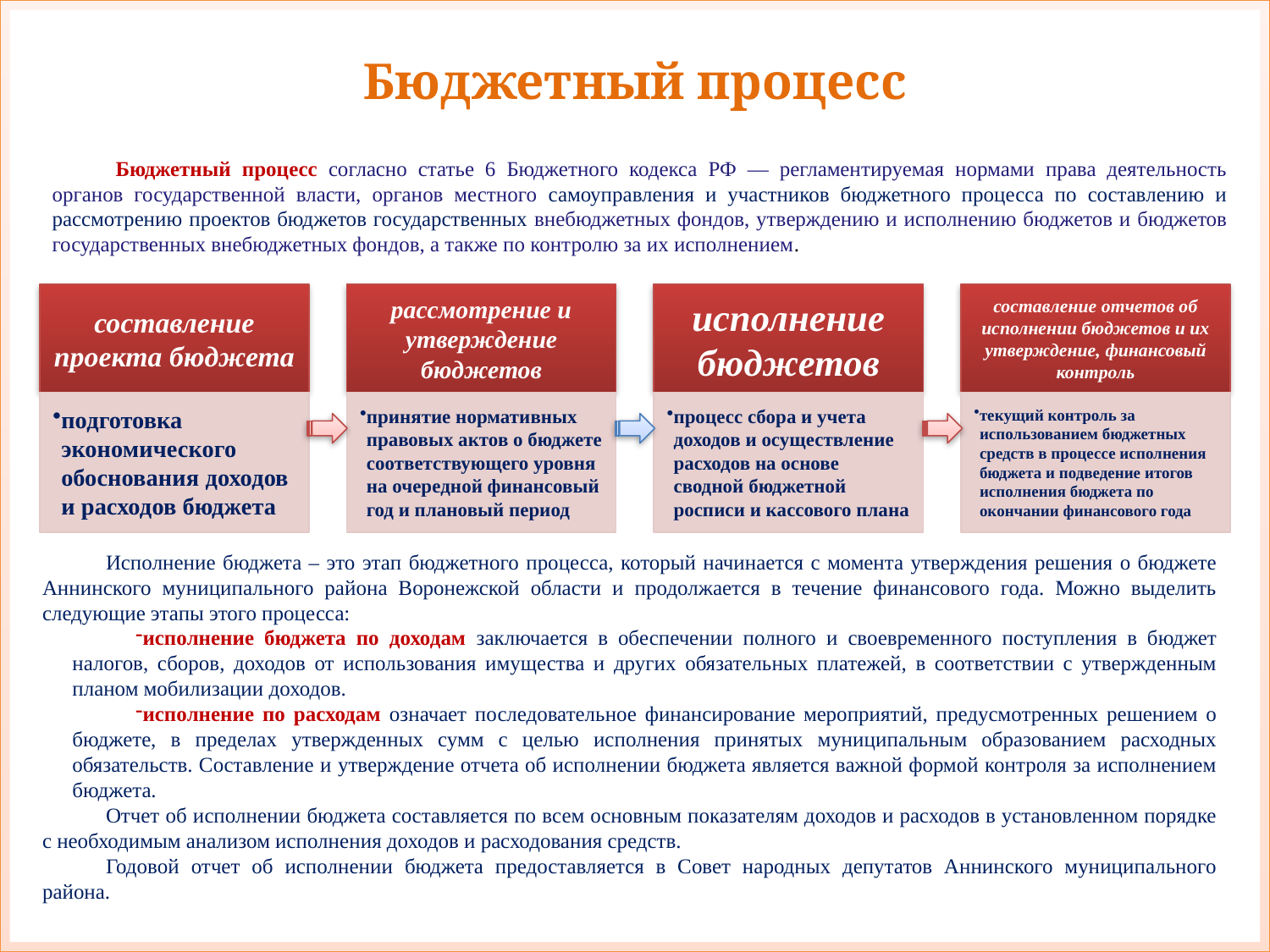

Бюджетный процесс

#
Бюджетный процесс согласно статье 6 Бюджетного кодекса РФ — регламентируемая нормами права деятельность органов государственной власти, органов местного самоуправления и участников бюджетного процесса по составлению и рассмотрению проектов бюджетов государственных внебюджетных фондов, утверждению и исполнению бюджетов и бюджетов государственных внебюджетных фондов, а также по контролю за их исполнением.
составление проекта бюджета
подготовка экономического обоснования доходов и расходов бюджета
рассмотрение и утверждение бюджетов
принятие нормативных правовых актов о бюджете соответствующего уровня на очередной финансовый год и плановый период
исполнение бюджетов
процесс сбора и учета доходов и осуществление расходов на основе сводной бюджетной росписи и кассового плана
составление отчетов об исполнении бюджетов и их утверждение, финансовый контроль
текущий контроль за использованием бюджетных средств в процессе исполнения бюджета и подведение итогов исполнения бюджета по окончании финансового года

Исполнение бюджета – это этап бюджетного процесса, который начинается с момента утверждения решения о бюджете Аннинского муниципального района Воронежской области и продолжается в течение финансового года. Можно выделить следующие этапы этого процесса:
исполнение бюджета по доходам заключается в обеспечении полного и своевременного поступления в бюджет налогов, сборов, доходов от использования имущества и других обязательных платежей, в соответствии с утвержденным планом мобилизации доходов.
исполнение по расходам означает последовательное финансирование мероприятий, предусмотренных решением о бюджете, в пределах утвержденных сумм с целью исполнения принятых муниципальным образованием расходных обязательств. Составление и утверждение отчета об исполнении бюджета является важной формой контроля за исполнением бюджета.
Отчет об исполнении бюджета составляется по всем основным показателям доходов и расходов в установленном порядке с необходимым анализом исполнения доходов и расходования средств.
Годовой отчет об исполнении бюджета предоставляется в Совет народных депутатов Аннинского муниципального района.